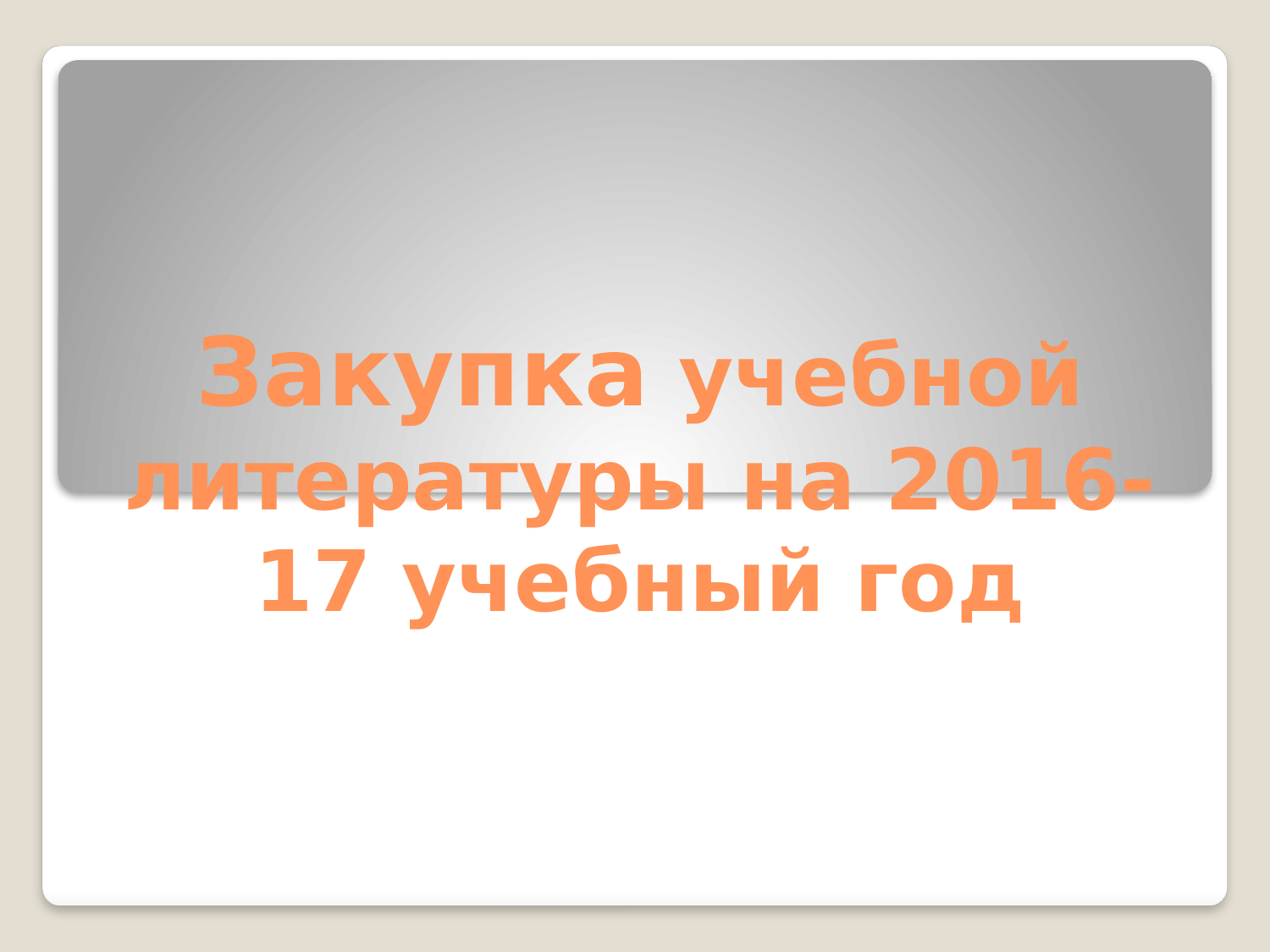

# Закупка учебной литературы на 2016-17 учебный год